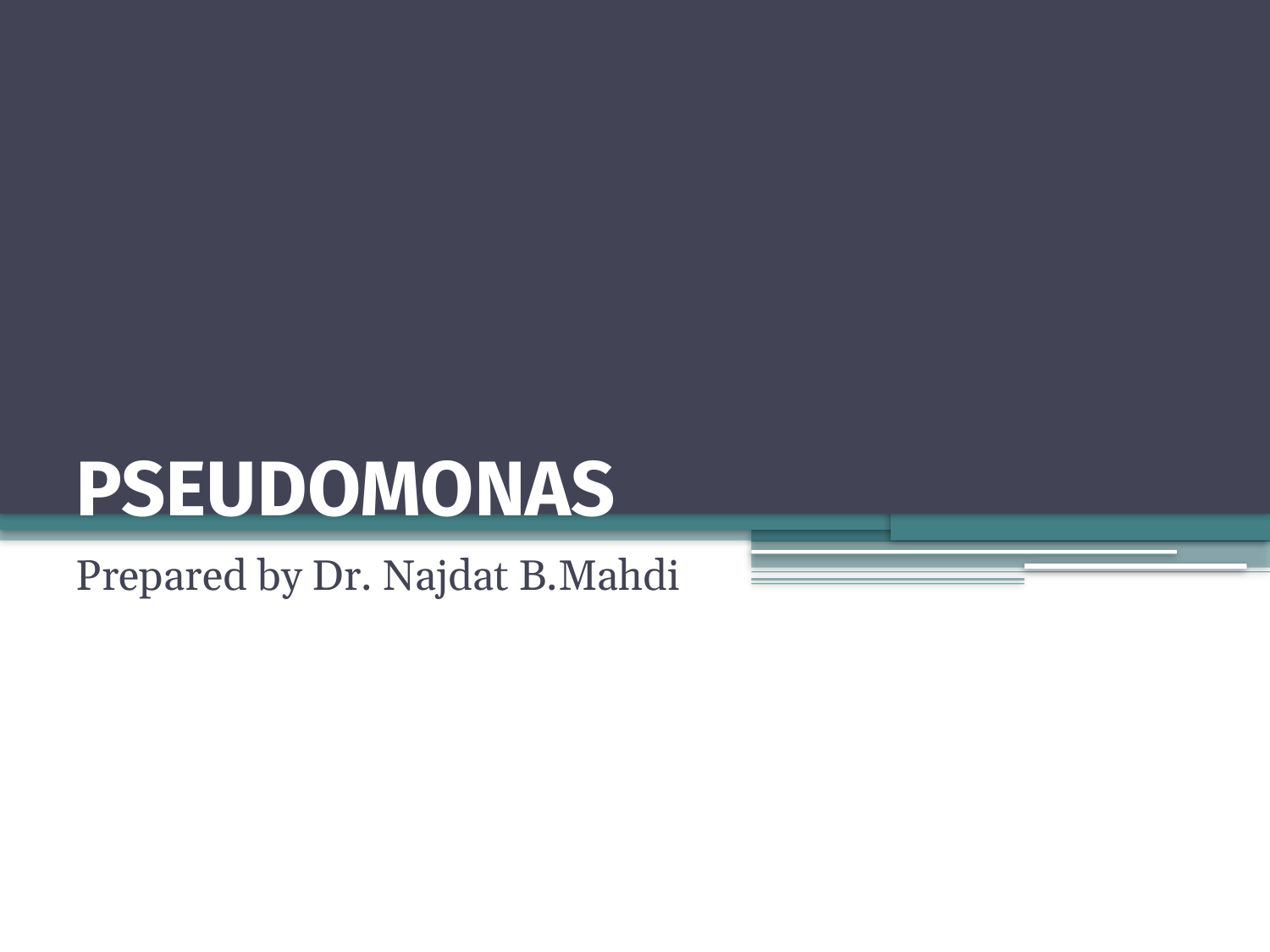

# PSEUDOMONAS
Prepared by Dr. Najdat B.Mahdi